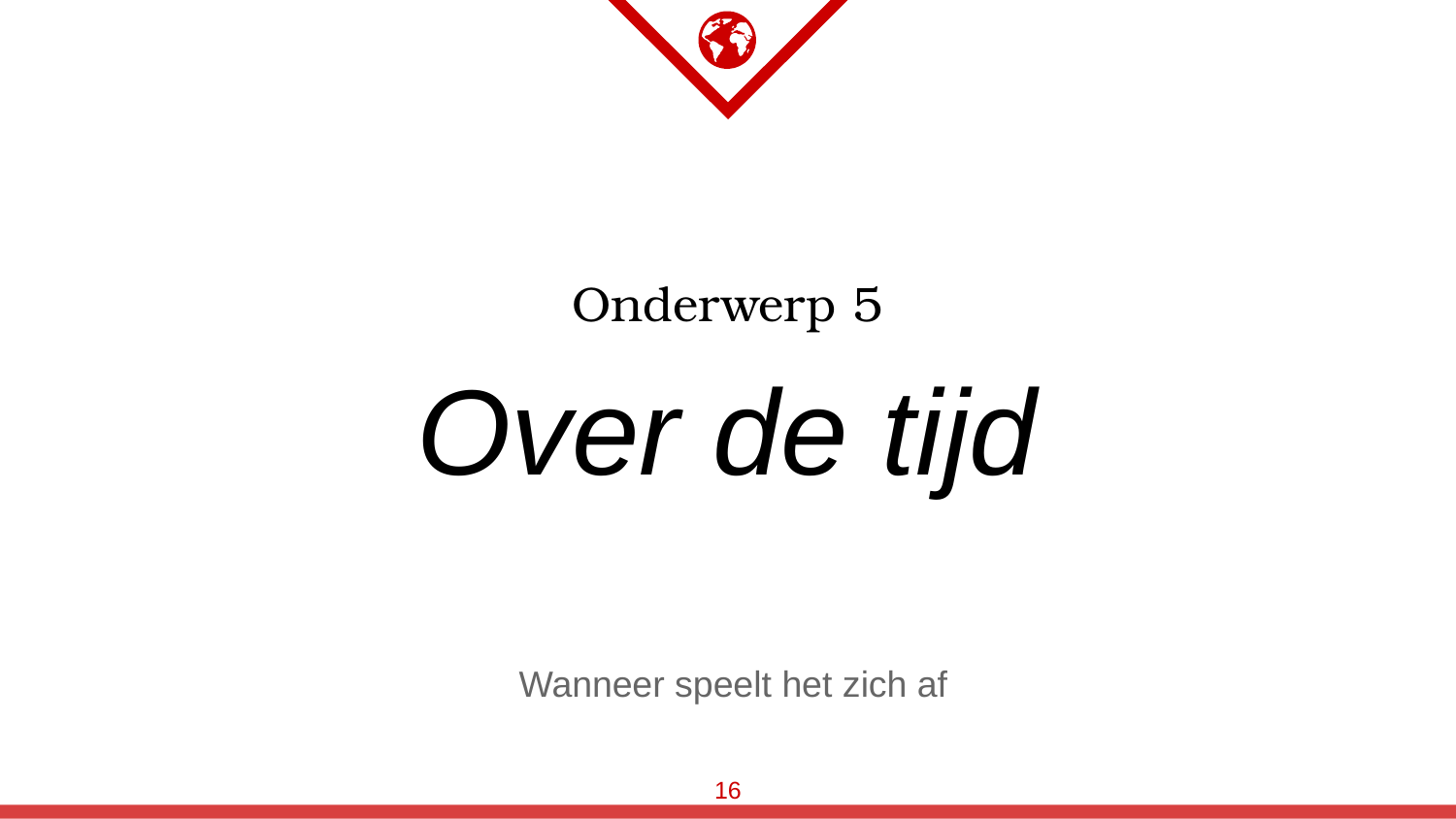

Onderwerp 5
Over de tijd
Wanneer speelt het zich af
16